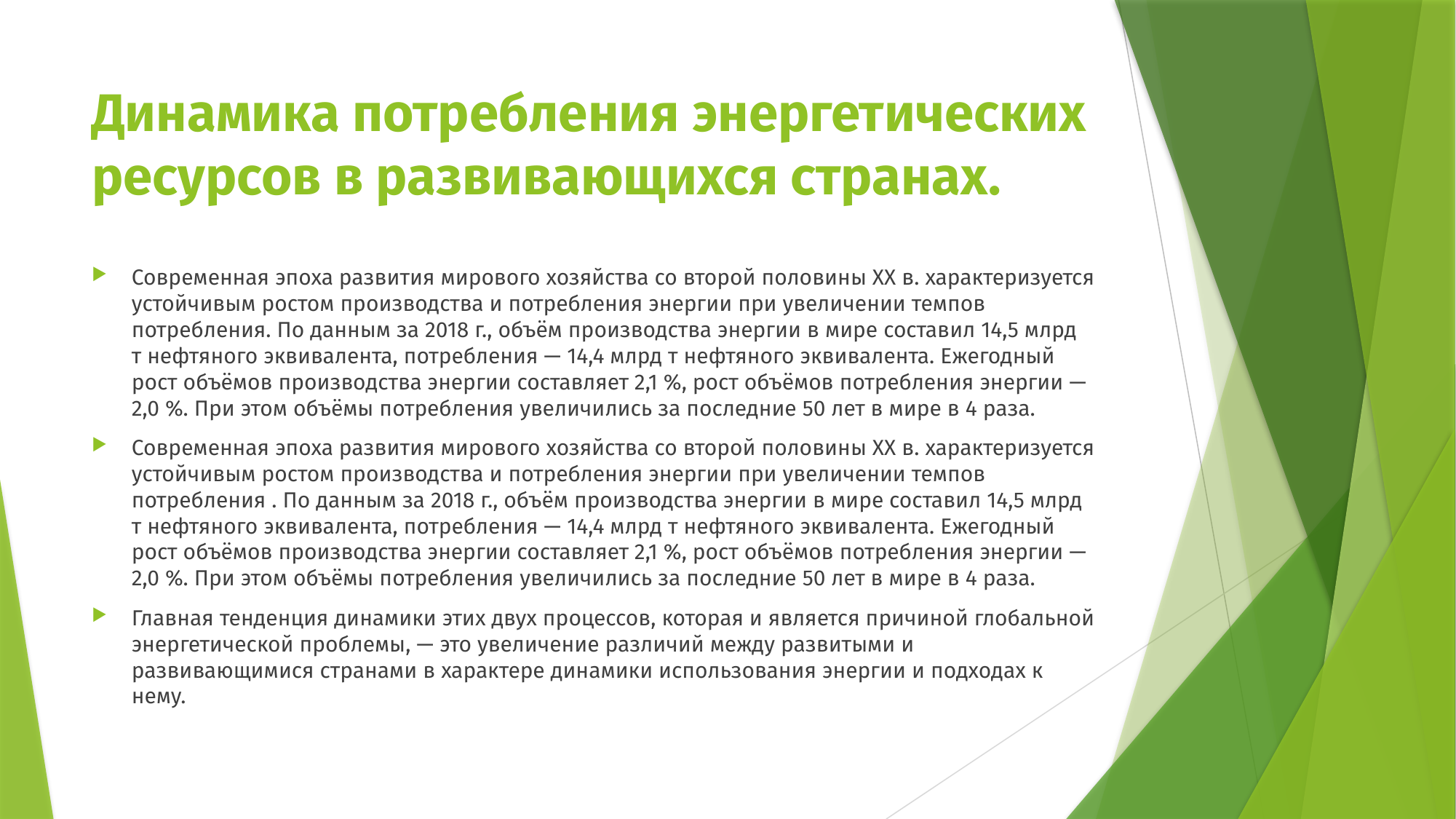

# Динамика потребления энергетических ресурсов в развивающихся странах.
Современная эпоха развития мирового хозяйства со второй половины ХХ в. характеризуется устойчивым ростом производства и потребления энергии при увеличении темпов потребления. По данным за 2018 г., объём производства энергии в мире составил 14,5 млрд т нефтяного эквивалента, потребления — 14,4 млрд т нефтяного эквивалента. Ежегодный рост объёмов производства энергии составляет 2,1 %, рост объёмов потребления энергии — 2,0 %. При этом объёмы потребления увеличились за последние 50 лет в мире в 4 раза.
Современная эпоха развития мирового хозяйства со второй половины ХХ в. характеризуется устойчивым ростом производства и потребления энергии при увеличении темпов потребления . По данным за 2018 г., объём производства энергии в мире составил 14,5 млрд т нефтяного эквивалента, потребления — 14,4 млрд т нефтяного эквивалента. Ежегодный рост объёмов производства энергии составляет 2,1 %, рост объёмов потребления энергии — 2,0 %. При этом объёмы потребления увеличились за последние 50 лет в мире в 4 раза.
Главная тенденция динамики этих двух процессов, которая и является причиной глобальной энергетической проблемы, — это увеличение различий между развитыми и развивающимися странами в характере динамики использования энергии и подходах к нему.